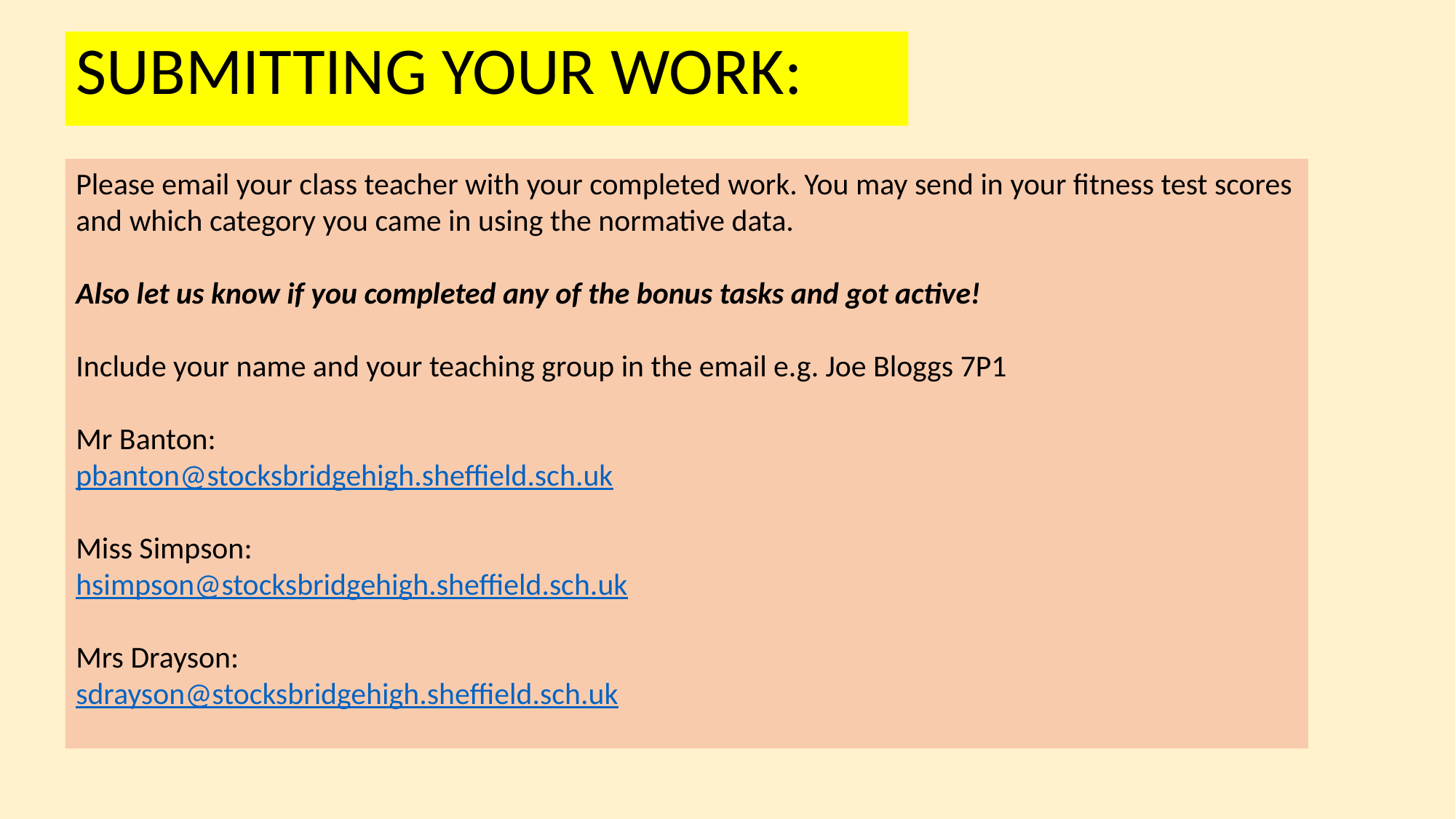

SUBMITTING YOUR WORK:
Please email your class teacher with your completed work. You may send in your fitness test scores and which category you came in using the normative data.

Also let us know if you completed any of the bonus tasks and got active!

Include your name and your teaching group in the email e.g. Joe Bloggs 7P1

Mr Banton:
pbanton@stocksbridgehigh.sheffield.sch.uk

Miss Simpson:
hsimpson@stocksbridgehigh.sheffield.sch.uk

Mrs Drayson:
sdrayson@stocksbridgehigh.sheffield.sch.uk